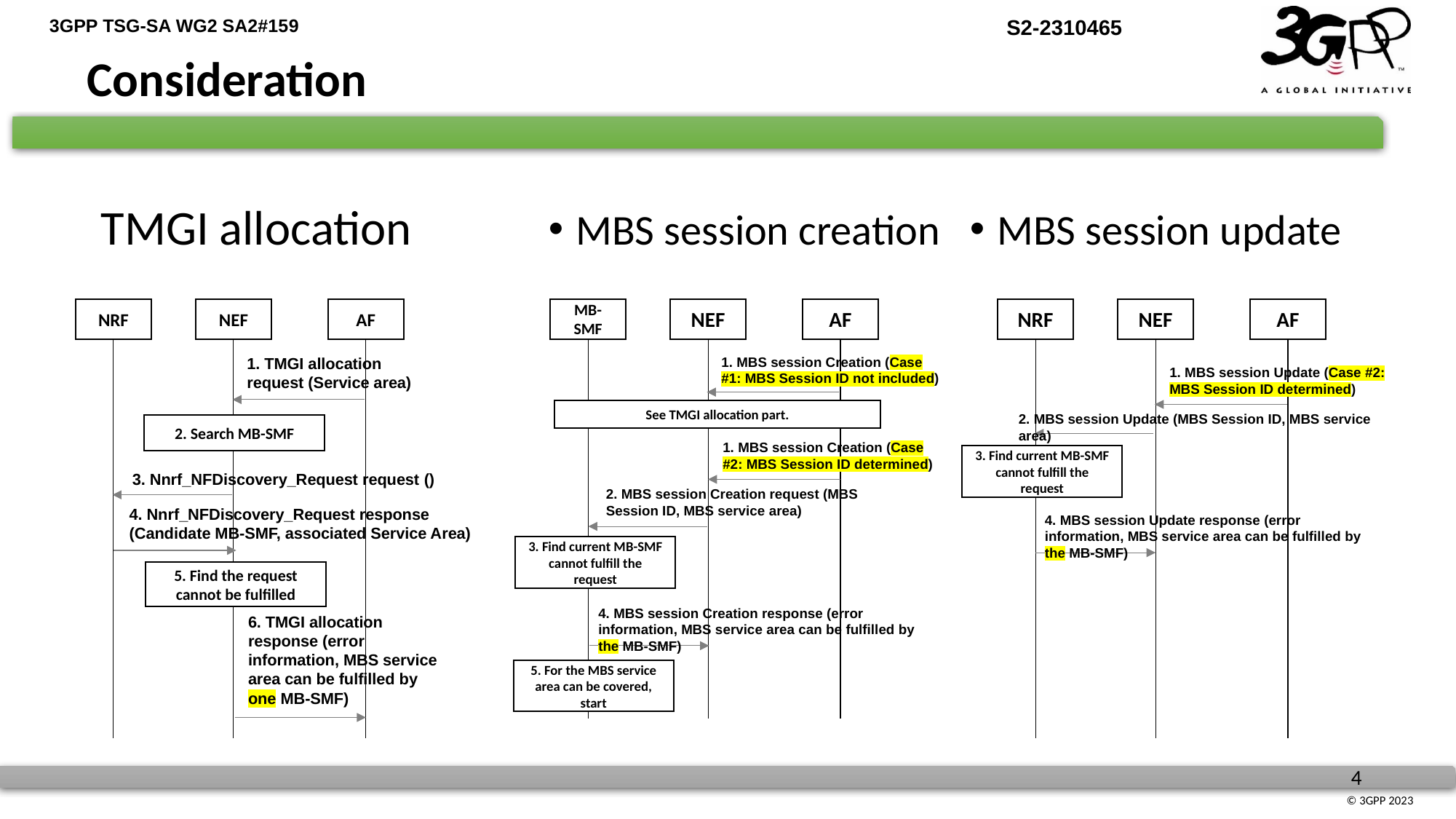

Consideration
TMGI allocation

MBS session creation

MBS session update
NRF
NEF
AF
1. TMGI allocation request (Service area)
2. Search MB-SMF
3. Nnrf_NFDiscovery_Request request ()
4. Nnrf_NFDiscovery_Request response (Candidate MB-SMF, associated Service Area)
5. Find the request cannot be fulfilled
6. TMGI allocation response (error information, MBS service area can be fulfilled by one MB-SMF)
MB-SMF
NEF
AF
NRF
NEF
AF
1. MBS session Creation (Case #1: MBS Session ID not included)
1. MBS session Update (Case #2: MBS Session ID determined)
See TMGI allocation part.
2. MBS session Update (MBS Session ID, MBS service area)
1. MBS session Creation (Case #2: MBS Session ID determined)
3. Find current MB-SMF cannot fulfill the request
2. MBS session Creation request (MBS Session ID, MBS service area)
4. MBS session Update response (error information, MBS service area can be fulfilled by the MB-SMF)
3. Find current MB-SMF cannot fulfill the request
4. MBS session Creation response (error information, MBS service area can be fulfilled by the MB-SMF)
5. For the MBS service area can be covered, start